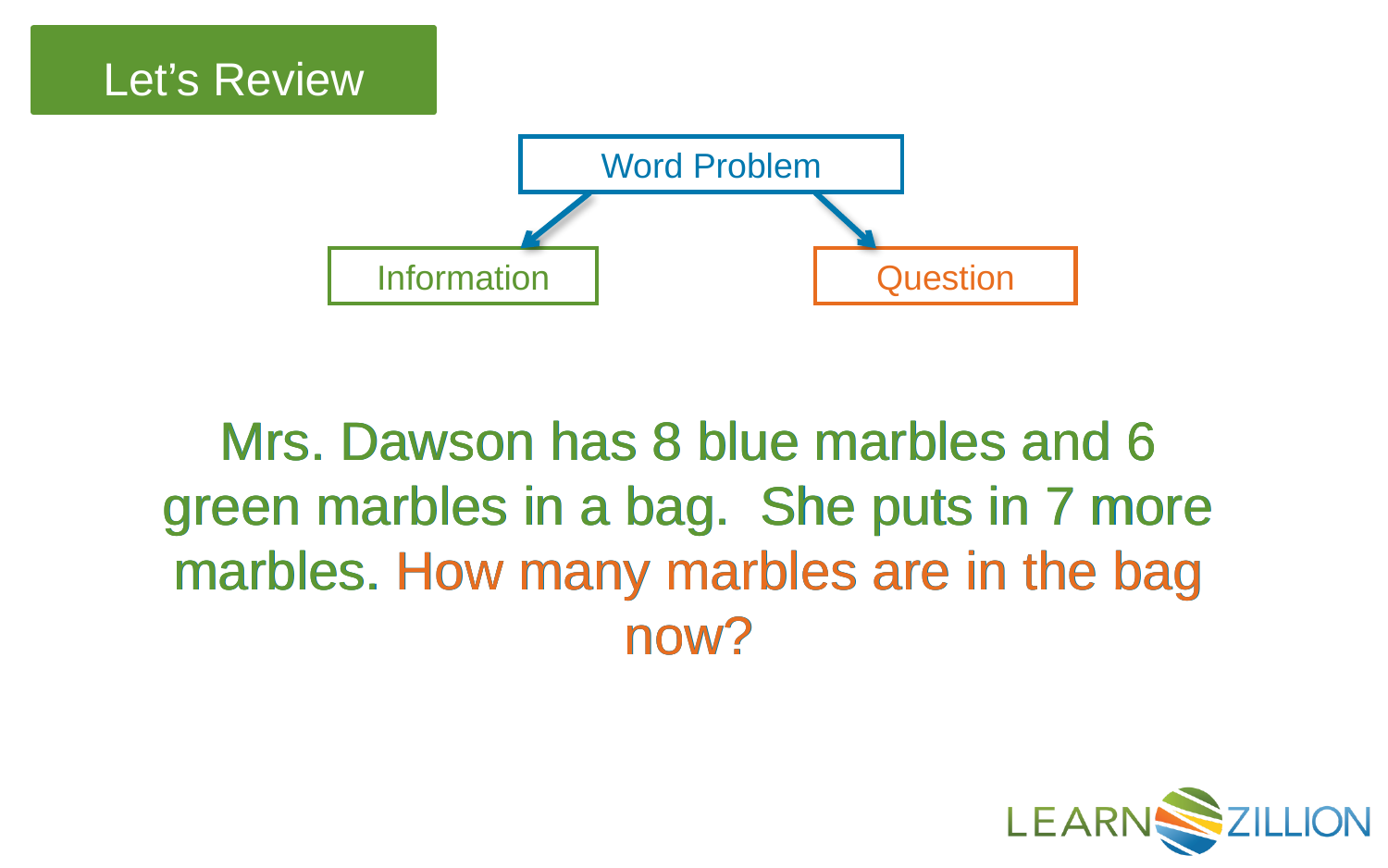

Word Problem
Information
Question
Mrs. Dawson has 8 blue marbles and 6 green marbles in a bag.  She puts in 7 more marbles. How many marbles are in the bag now?
Mrs. Dawson has 8 blue marbles and 6 green marbles in a bag.  She puts in 7 more marbles. How many marbles are in the bag now?
Mrs. Dawson has 8 blue marbles and 6 green marbles in a bag.  She puts in 7 more marbles. How many marbles are in the bag now?